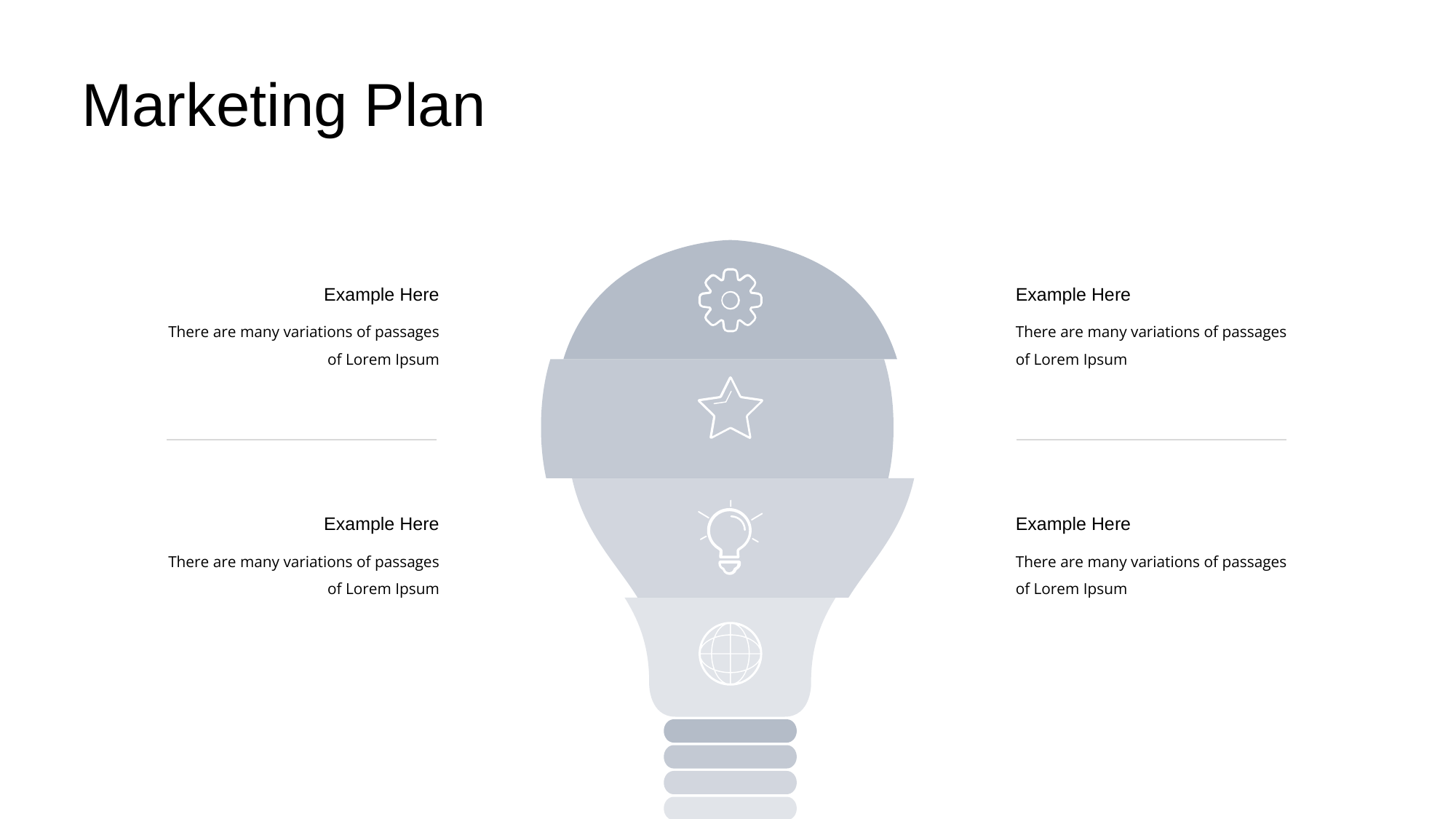

Marketing Plan

Example Here
Example Here
There are many variations of passages of Lorem Ipsum
There are many variations of passages of Lorem Ipsum

Example Here
Example Here
There are many variations of passages of Lorem Ipsum
There are many variations of passages of Lorem Ipsum